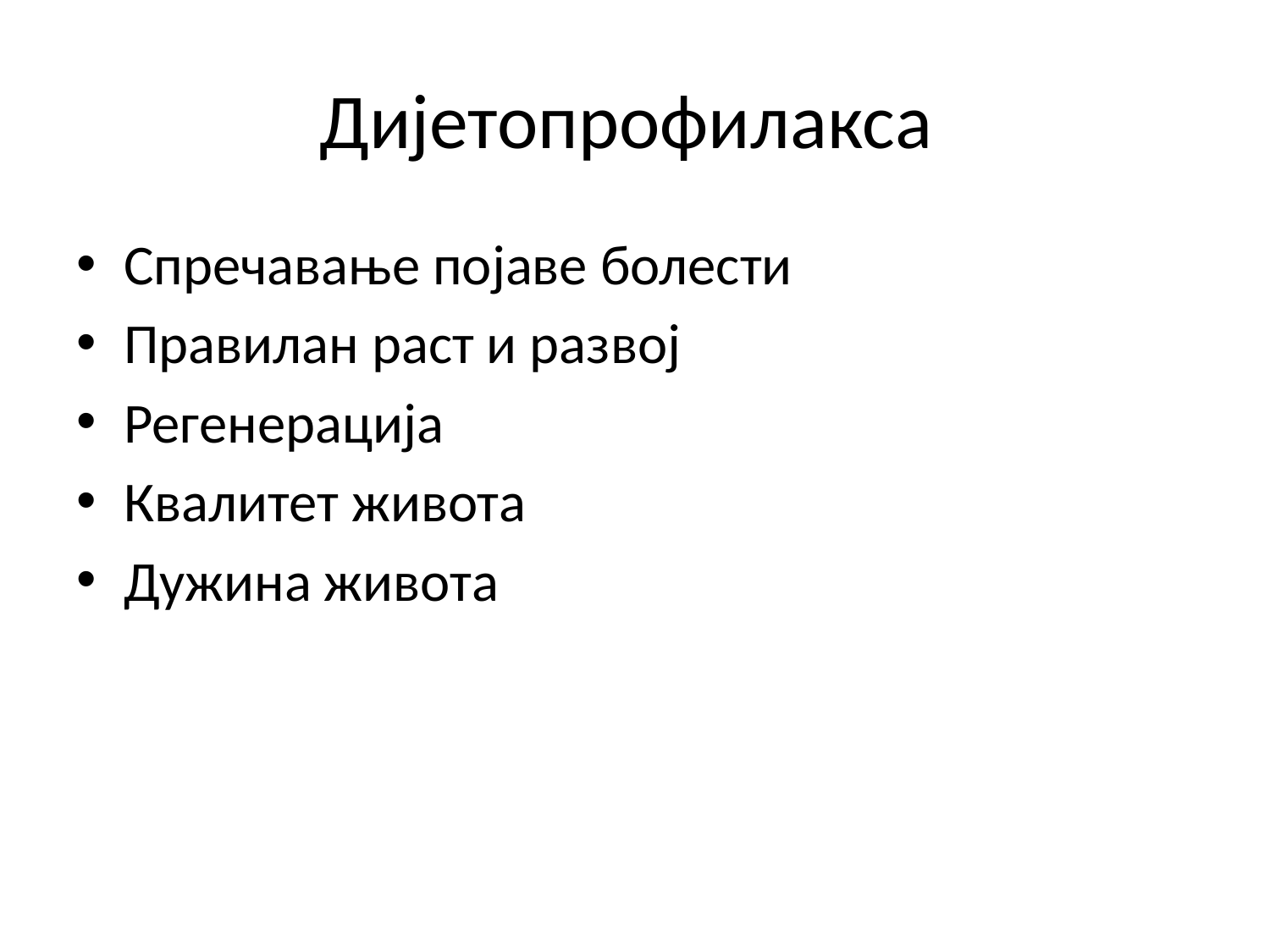

# Дијетопрофилакса
Спречавање појаве болести
Правилан раст и развој
Регенерација
Квалитет живота
Дужина живота